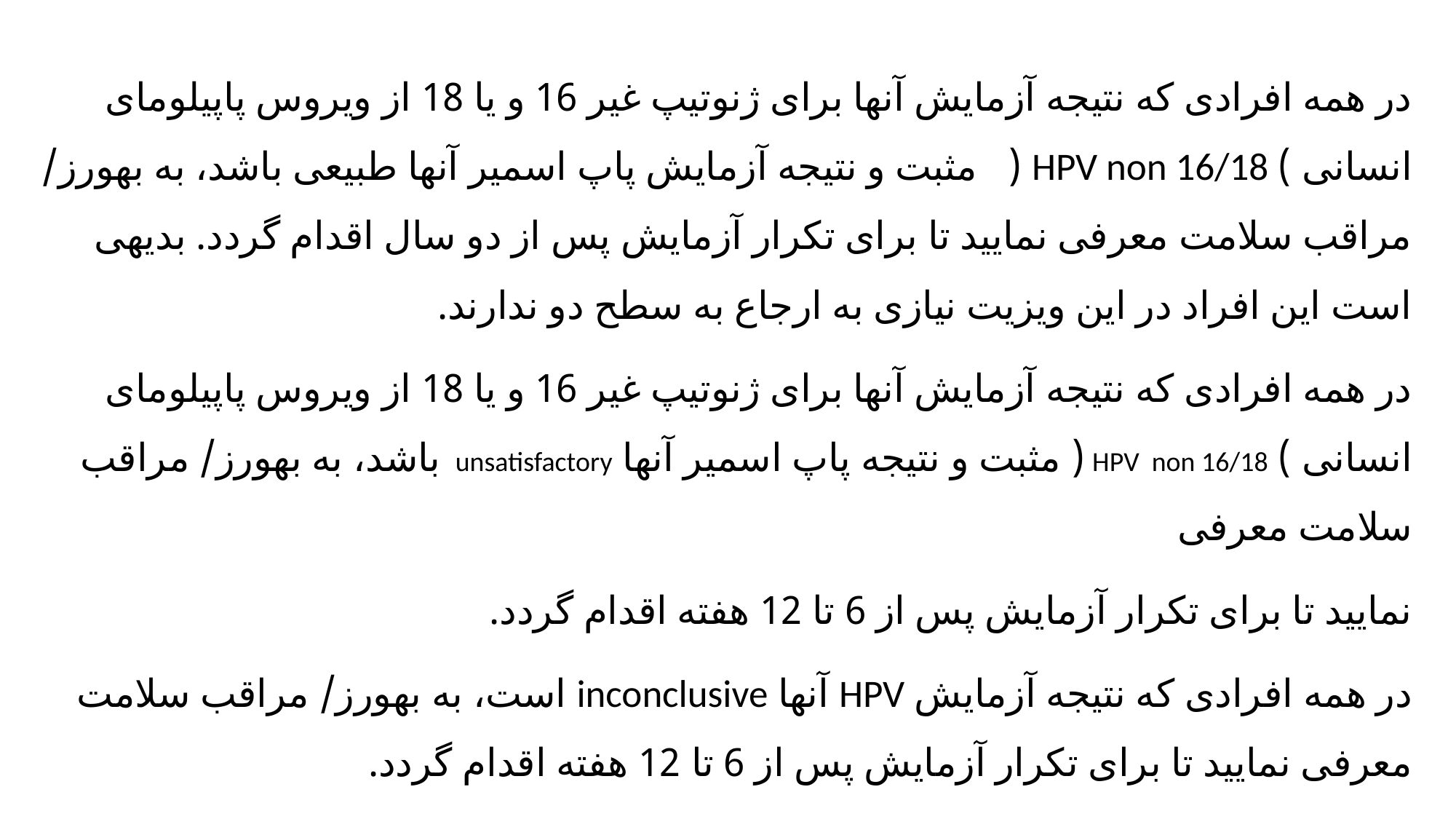

در همه افرادی که نتیجه آزمایش آنها برای ژنوتیپ غیر 16 و یا 18 از ویروس پاپیلومای انسانی ) HPV non 16/18 (   مثبت و نتیجه آزمایش پاپ اسمیر آنها طبیعی باشد، به بهورز/ مراقب سلامت معرفی نمایید تا برای تکرار آزمایش پس از دو سال اقدام گردد. بدیهی است این افراد در این ویزیت نیازی به ارجاع به سطح دو ندارند.
در همه افرادی که نتیجه آزمایش آنها برای ژنوتیپ غیر 16 و یا 18 از ویروس پاپیلومای انسانی ) HPV  non 16/18 ( مثبت و نتیجه پاپ اسمیر آنها unsatisfactory  باشد، به بهورز/ مراقب سلامت معرفی
نمایید تا برای تکرار آزمایش پس از 6 تا 12 هفته اقدام گردد.
در همه افرادی که نتیجه آزمایش HPV آنها inconclusive است، به بهورز/ مراقب سلامت معرفی نمایید تا برای تکرار آزمایش پس از 6 تا 12 هفته اقدام گردد.

#